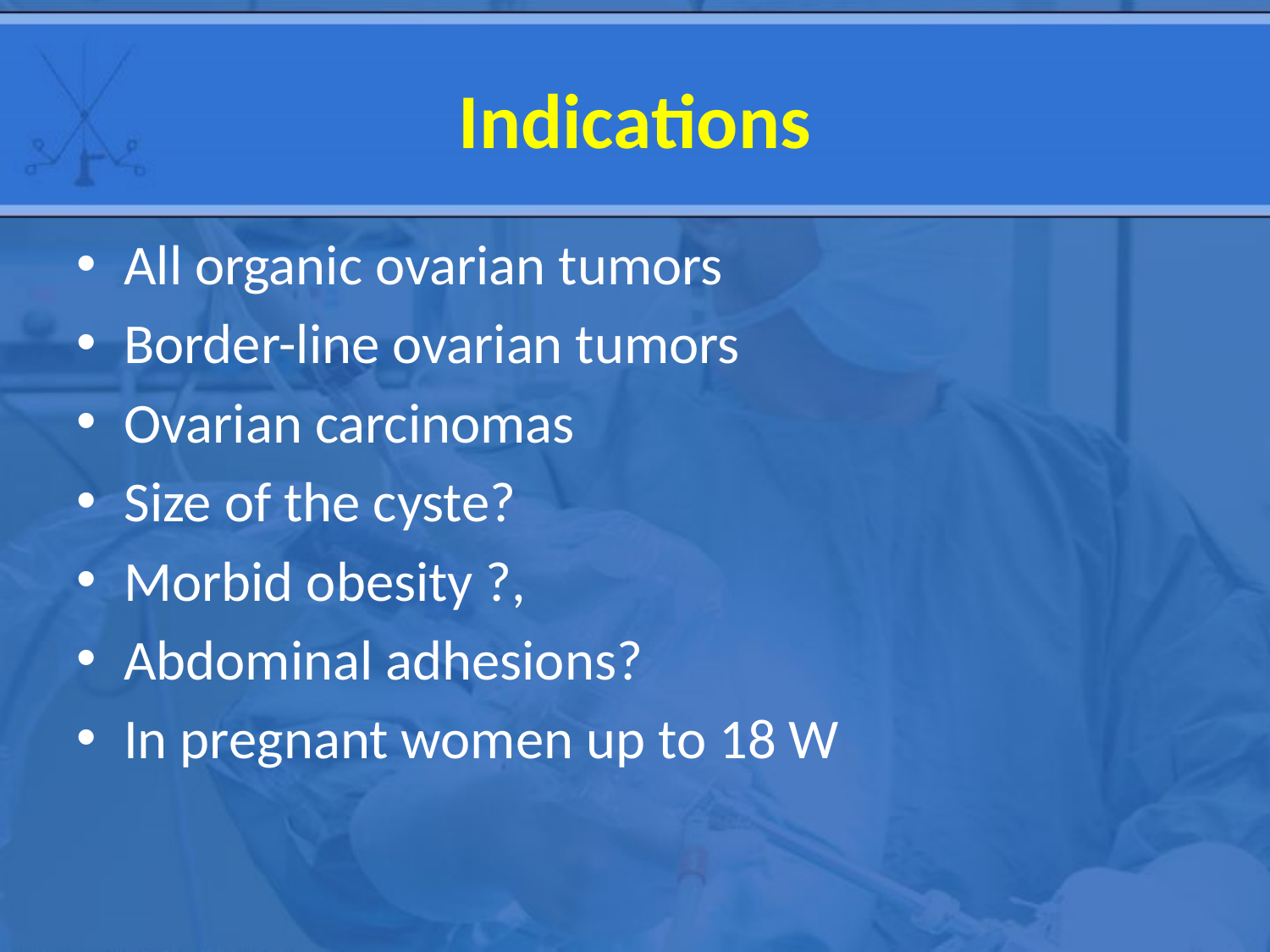

# Indications
All organic ovarian tumors
Border-line ovarian tumors
Ovarian carcinomas
Size of the cyste?
Morbid obesity ?,
Abdominal adhesions?
In pregnant women up to 18 W